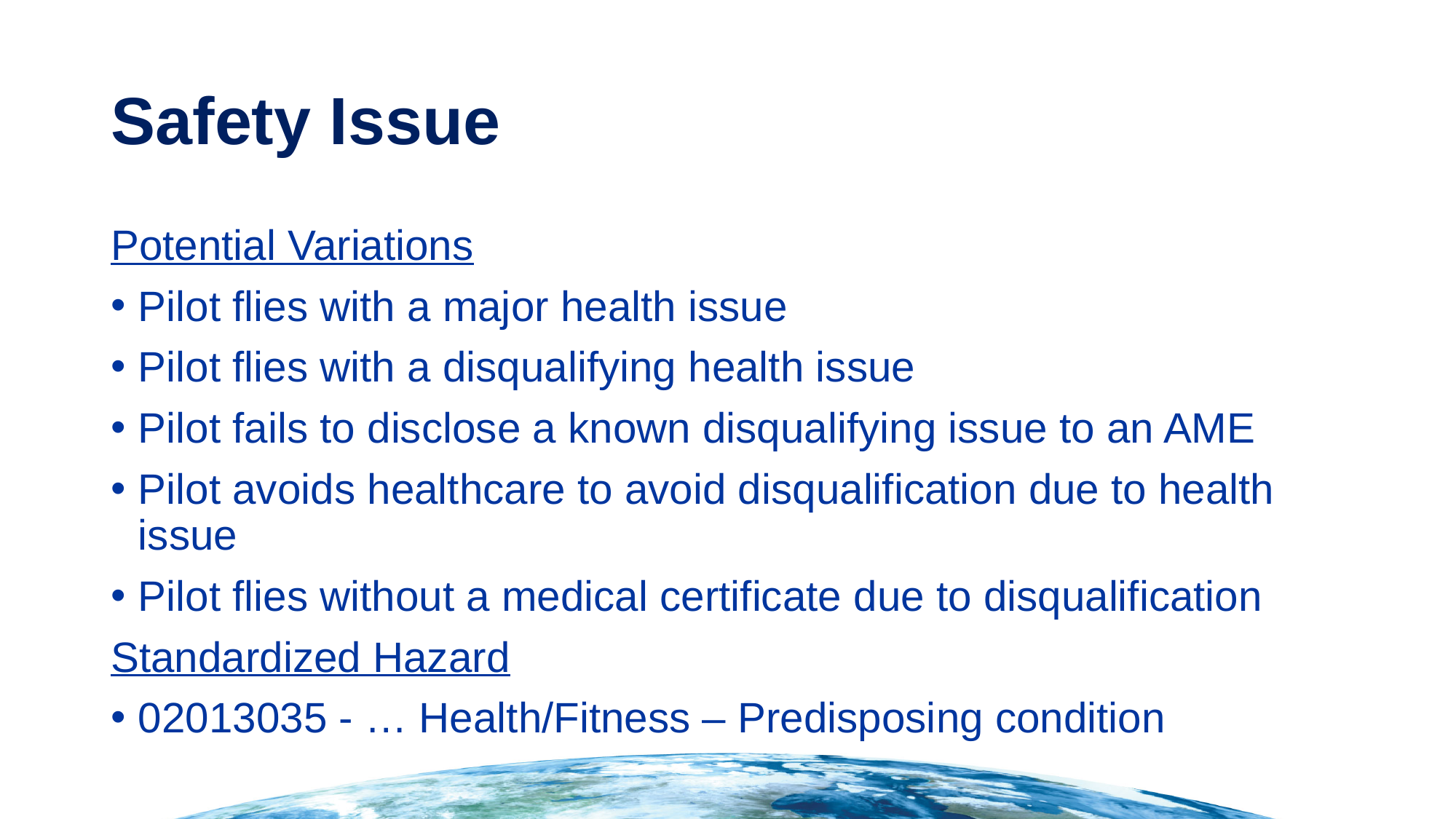

# Safety Issue
Potential Variations
Pilot flies with a major health issue
Pilot flies with a disqualifying health issue
Pilot fails to disclose a known disqualifying issue to an AME
Pilot avoids healthcare to avoid disqualification due to health issue
Pilot flies without a medical certificate due to disqualification
Standardized Hazard
02013035 - … Health/Fitness – Predisposing condition